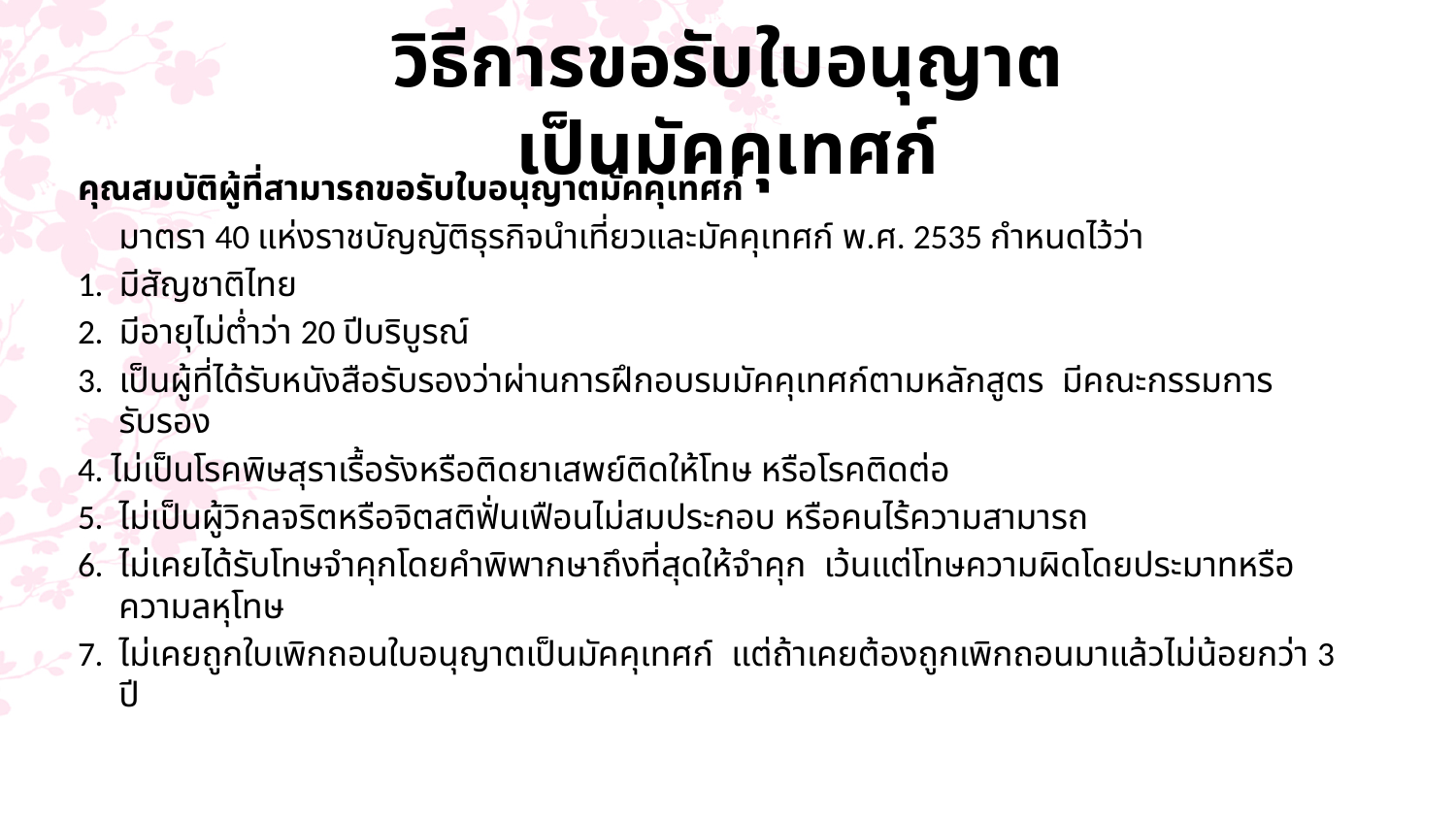

# วิธีการขอรับใบอนุญาตเป็นมัคคุเทศก์

คุณสมบัติผู้ที่สามารถขอรับใบอนุญาตมัคคุเทศก์
	มาตรา 40 แห่งราชบัญญัติธุรกิจนำเที่ยวและมัคคุเทศก์ พ.ศ. 2535 กำหนดไว้ว่า
1.  มีสัญชาติไทย
2.  มีอายุไม่ต่ำว่า 20 ปีบริบูรณ์
3.  เป็นผู้ที่ได้รับหนังสือรับรองว่าผ่านการฝึกอบรมมัคคุเทศก์ตามหลักสูตร  มีคณะกรรมการรับรอง
4. ไม่เป็นโรคพิษสุราเรื้อรังหรือติดยาเสพย์ติดให้โทษ หรือโรคติดต่อ
5.  ไม่เป็นผู้วิกลจริตหรือจิตสติฟั่นเฟือนไม่สมประกอบ หรือคนไร้ความสามารถ
6.  ไม่เคยได้รับโทษจำคุกโดยคำพิพากษาถึงที่สุดให้จำคุก  เว้นแต่โทษความผิดโดยประมาทหรือความลหุโทษ
7.  ไม่เคยถูกใบเพิกถอนใบอนุญาตเป็นมัคคุเทศก์  แต่ถ้าเคยต้องถูกเพิกถอนมาแล้วไม่น้อยกว่า 3 ปี